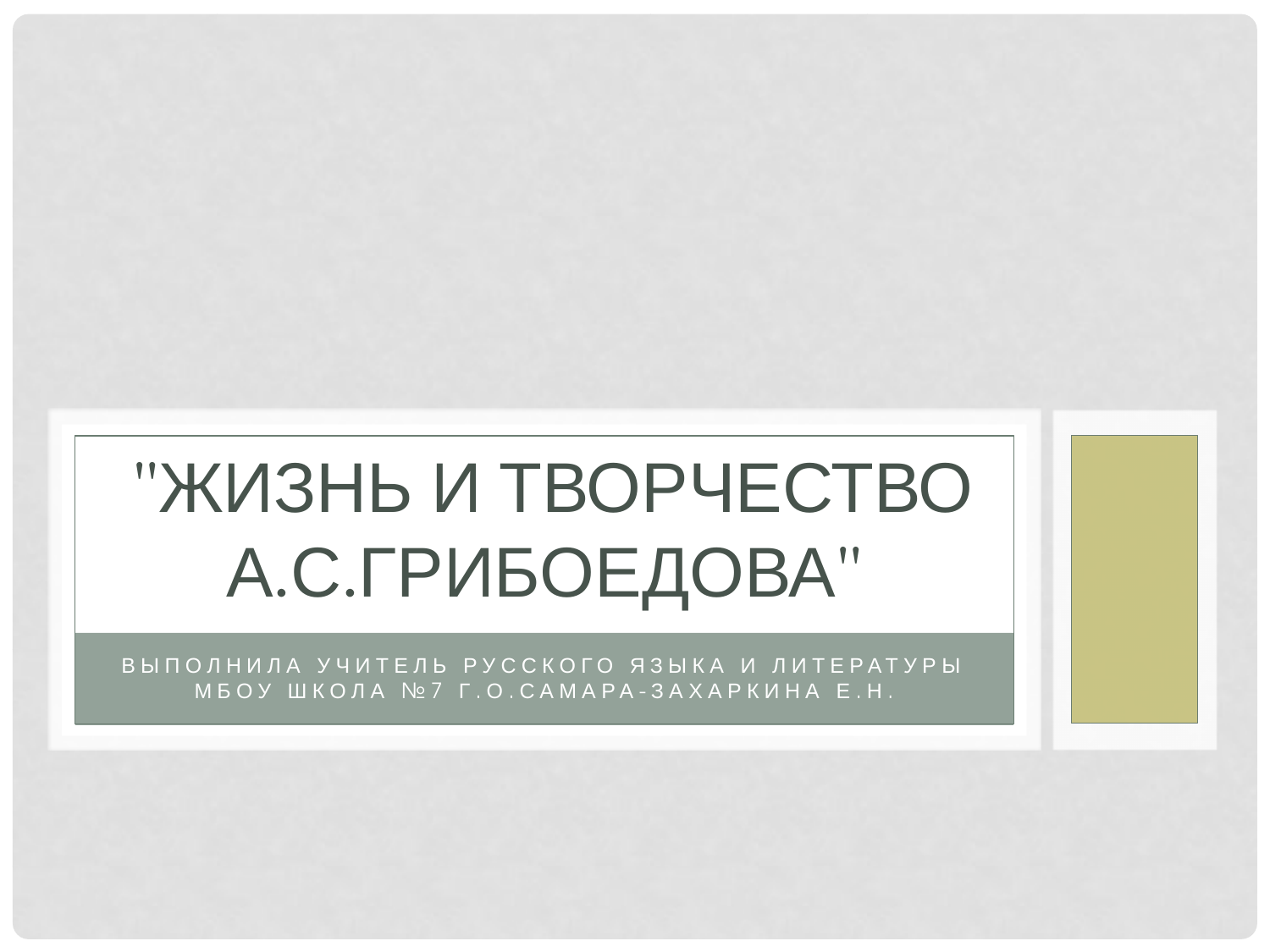

# "Жизнь и творчество А.С.Грибоедова"
Выполнила Учитель русского языка и литературы МБОУ Школа №7 г.о.Самара-Захаркина Е.Н.